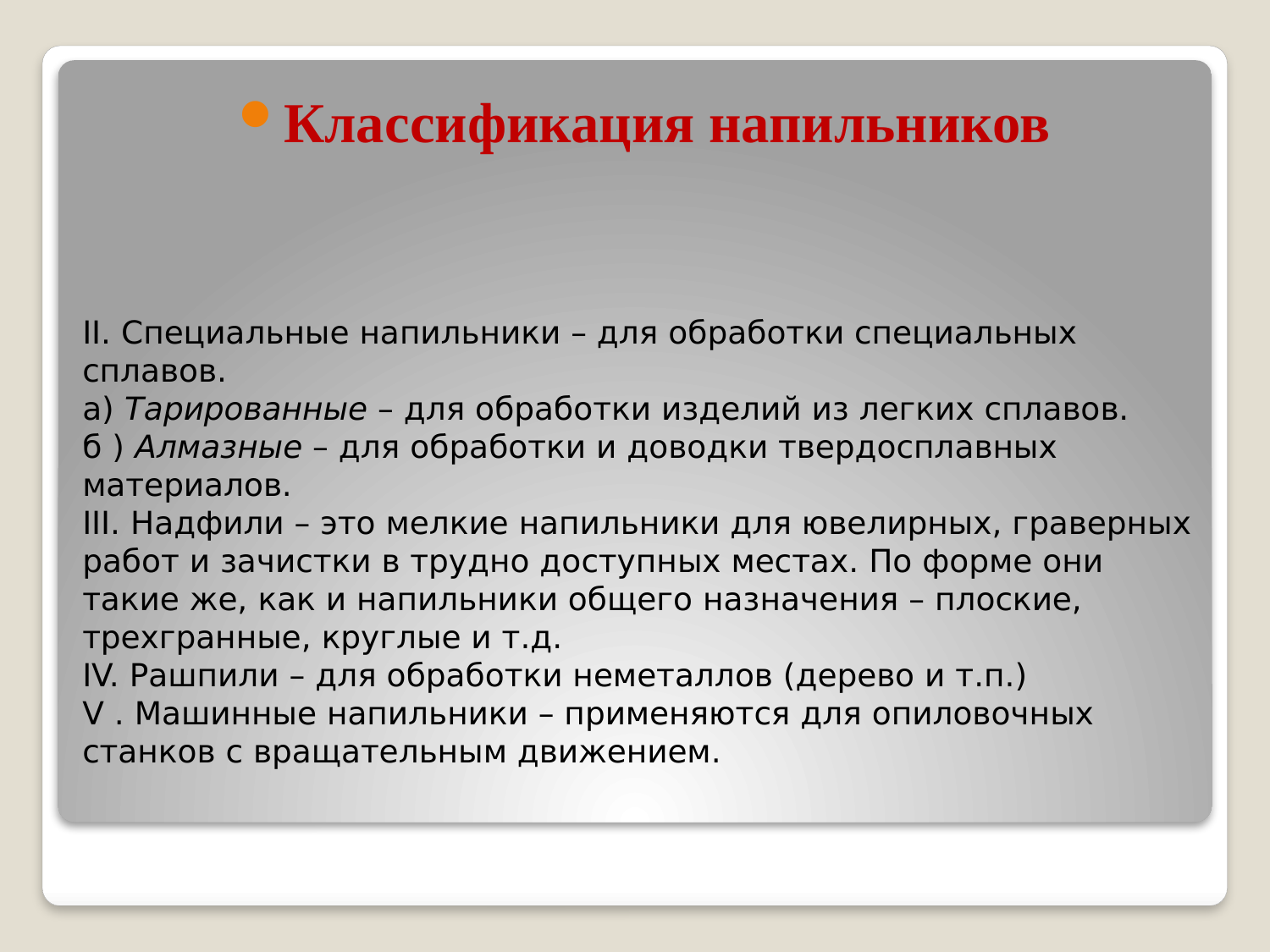

Классификация напильников
# II. Специальные напильники – для обработки специальных сплавов. а) Тарированные – для обработки изделий из легких сплавов. б ) Алмазные – для обработки и доводки твердосплавных материалов. III. Надфили – это мелкие напильники для ювелирных, граверных работ и зачистки в трудно доступных местах. По форме они такие же, как и напильники общего назначения – плоские, трехгранные, круглые и т.д. IV. Рашпили – для обработки неметаллов (дерево и т.п.) V . Машинные напильники – применяются для опиловочных станков с вращательным движением.